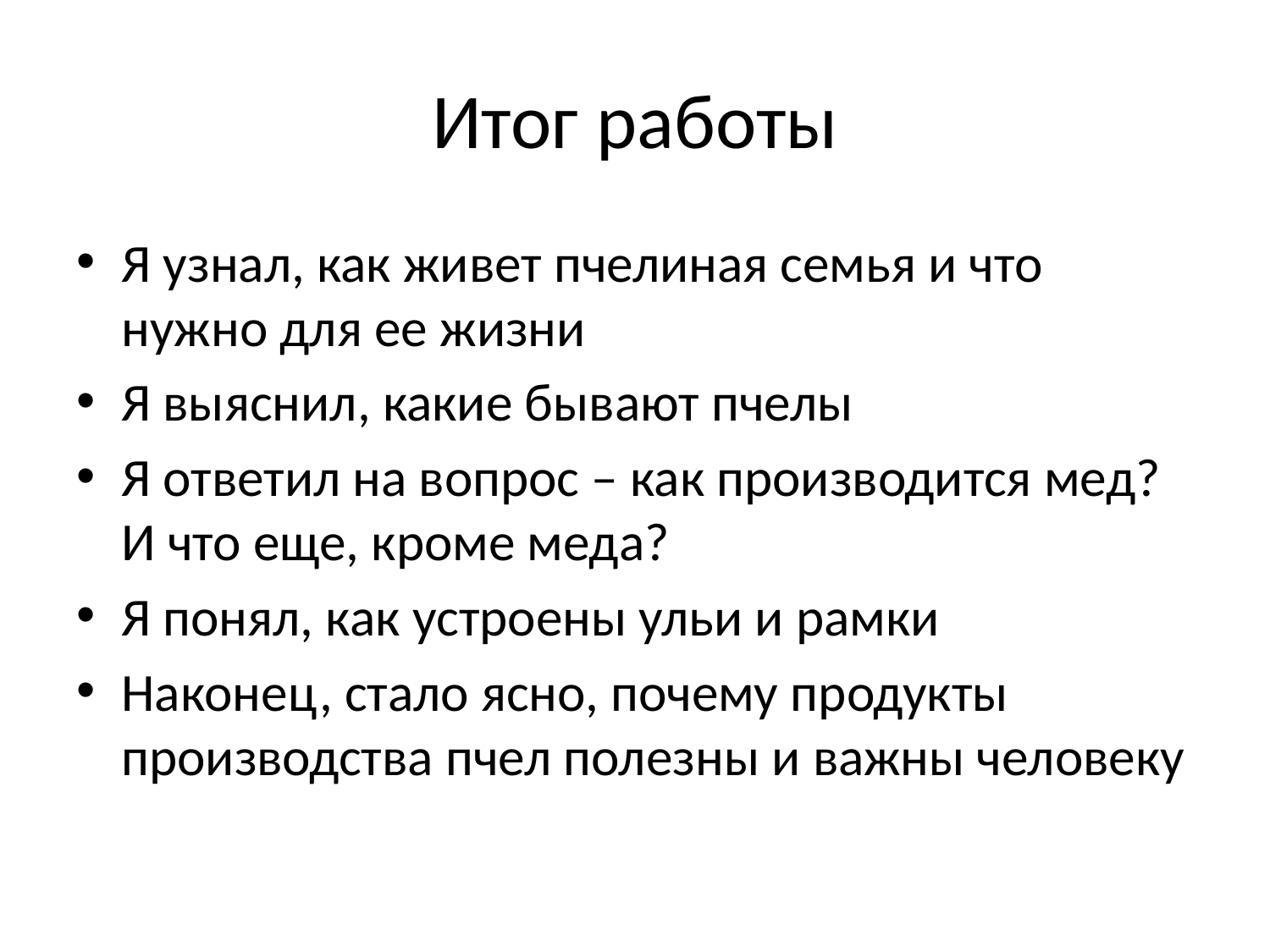

# Итог работы
Я узнал, как живет пчелиная семья и что нужно для ее жизни
Я выяснил, какие бывают пчелы
Я ответил на вопрос – как производится мед? И что еще, кроме меда?
Я понял, как устроены ульи и рамки
Наконец, стало ясно, почему продукты производства пчел полезны и важны человеку